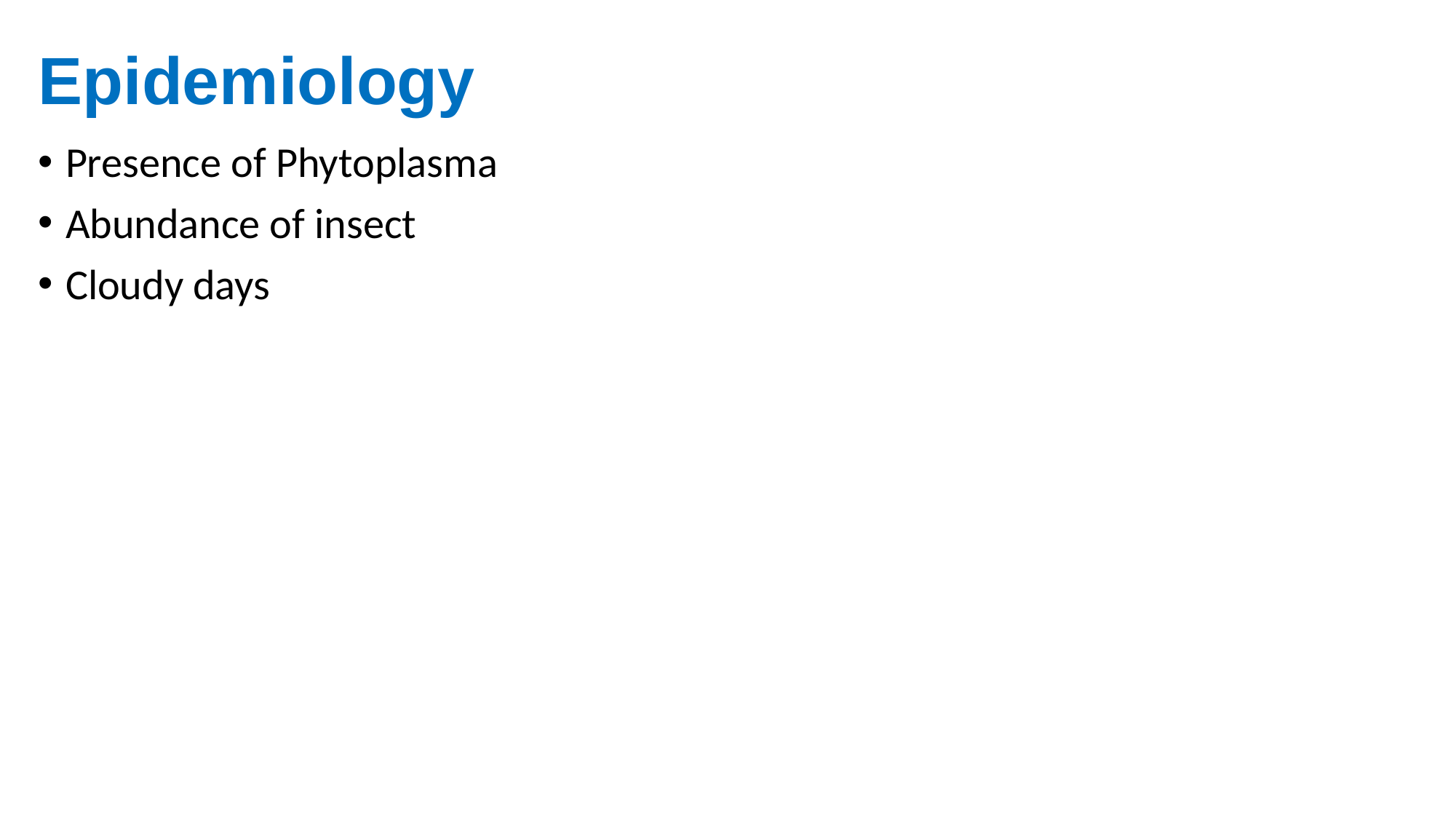

# Epidemiology
Presence of Phytoplasma
Abundance of insect
Cloudy days